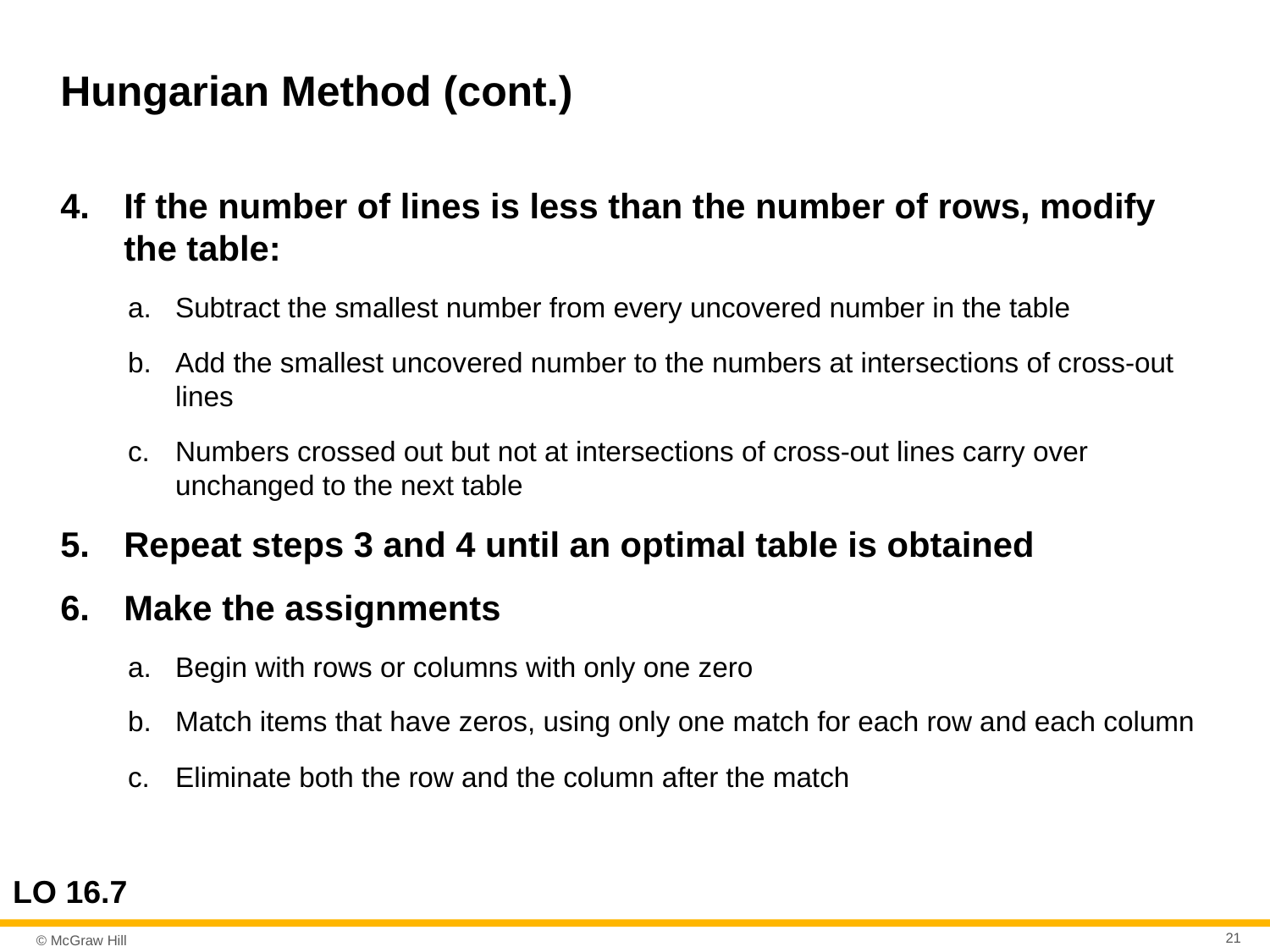

# Hungarian Method (cont.)
If the number of lines is less than the number of rows, modify the table:
Subtract the smallest number from every uncovered number in the table
Add the smallest uncovered number to the numbers at intersections of cross-out lines
Numbers crossed out but not at intersections of cross-out lines carry over unchanged to the next table
Repeat steps 3 and 4 until an optimal table is obtained
Make the assignments
Begin with rows or columns with only one zero
Match items that have zeros, using only one match for each row and each column
Eliminate both the row and the column after the match
LO 16.7